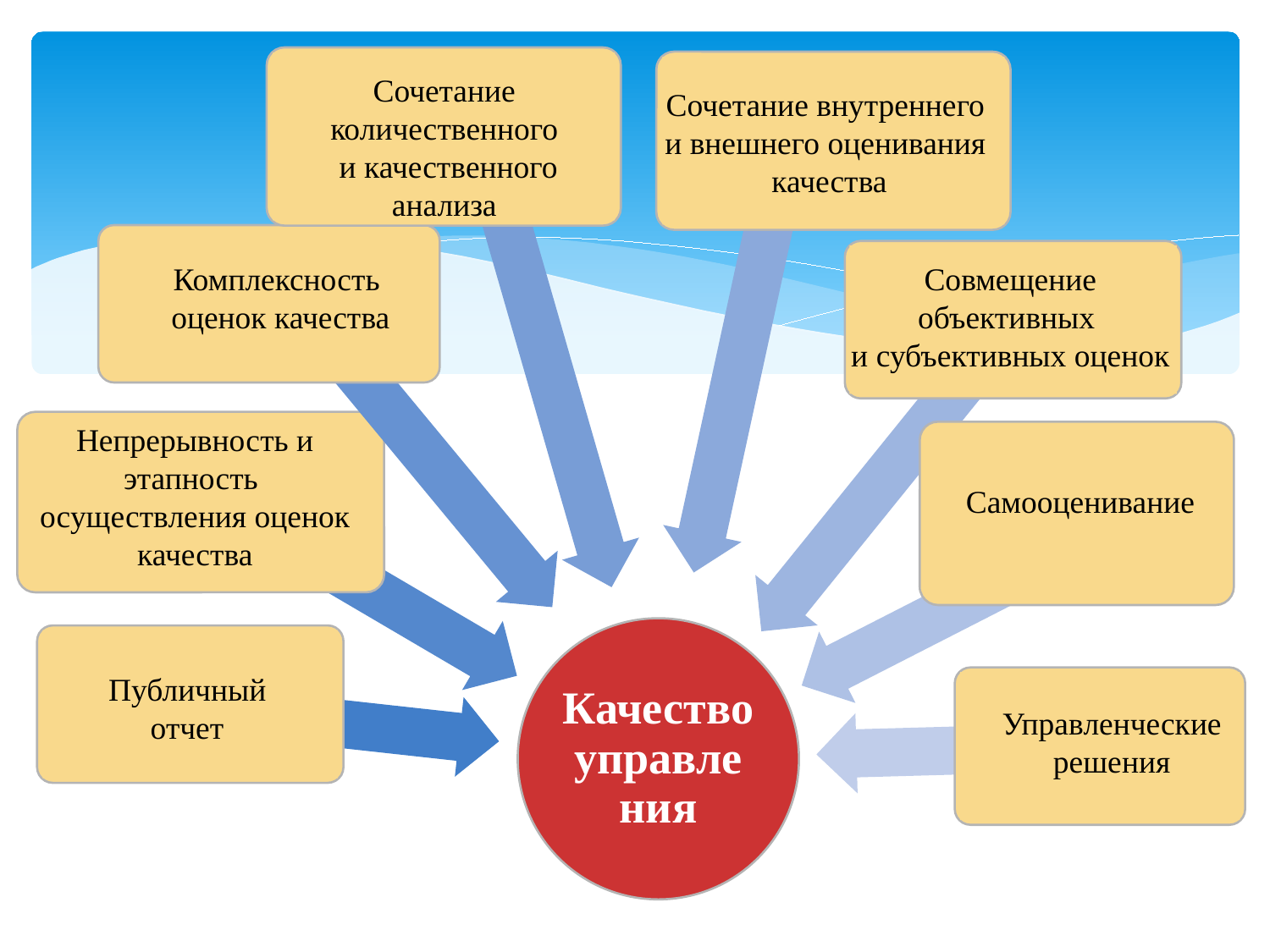

Сочетание количественного
 и качественного анализа
Сочетание внутреннего
и внешнего оценивания
качества

Комплексность
оценок качества
Совмещение объективных
и субъективных оценок

Непрерывность и этапность
осуществления оценок качества

Самооценивание

Качество управления

Публичный отчет

Управленческие решения